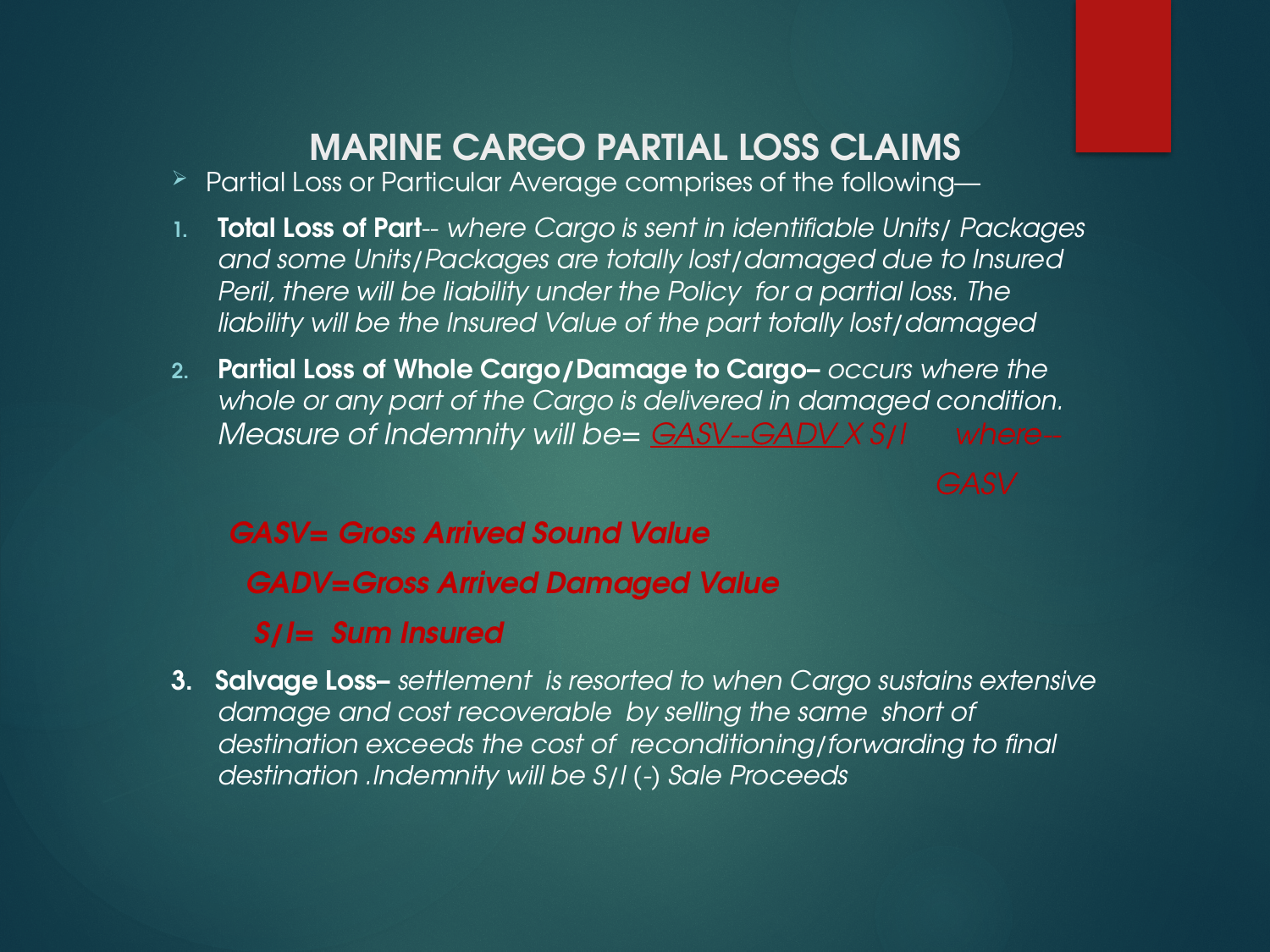

# MARINE CARGO PARTIAL LOSS CLAIMS
Partial Loss or Particular Average comprises of the following—
Total Loss of Part-- where Cargo is sent in identifiable Units/ Packages and some Units/Packages are totally lost/damaged due to Insured Peril, there will be liability under the Policy  for a partial loss. The liability will be the Insured Value of the part totally lost/damaged
Partial Loss of Whole Cargo/Damage to Cargo– occurs where the whole or any part of the Cargo is delivered in damaged condition. Measure of Indemnity will be= GASV--GADV X S/I      where--
                                                                                               GASV
        GASV= Gross Arrived Sound Value
         GADV=Gross Arrived Damaged Value
          S/I=  Sum Insured
3.   Salvage Loss– settlement  is resorted to when Cargo sustains extensive damage and cost recoverable  by selling the same  short of destination exceeds the cost of  reconditioning/forwarding to final destination .Indemnity will be S/I (-) Sale Proceeds